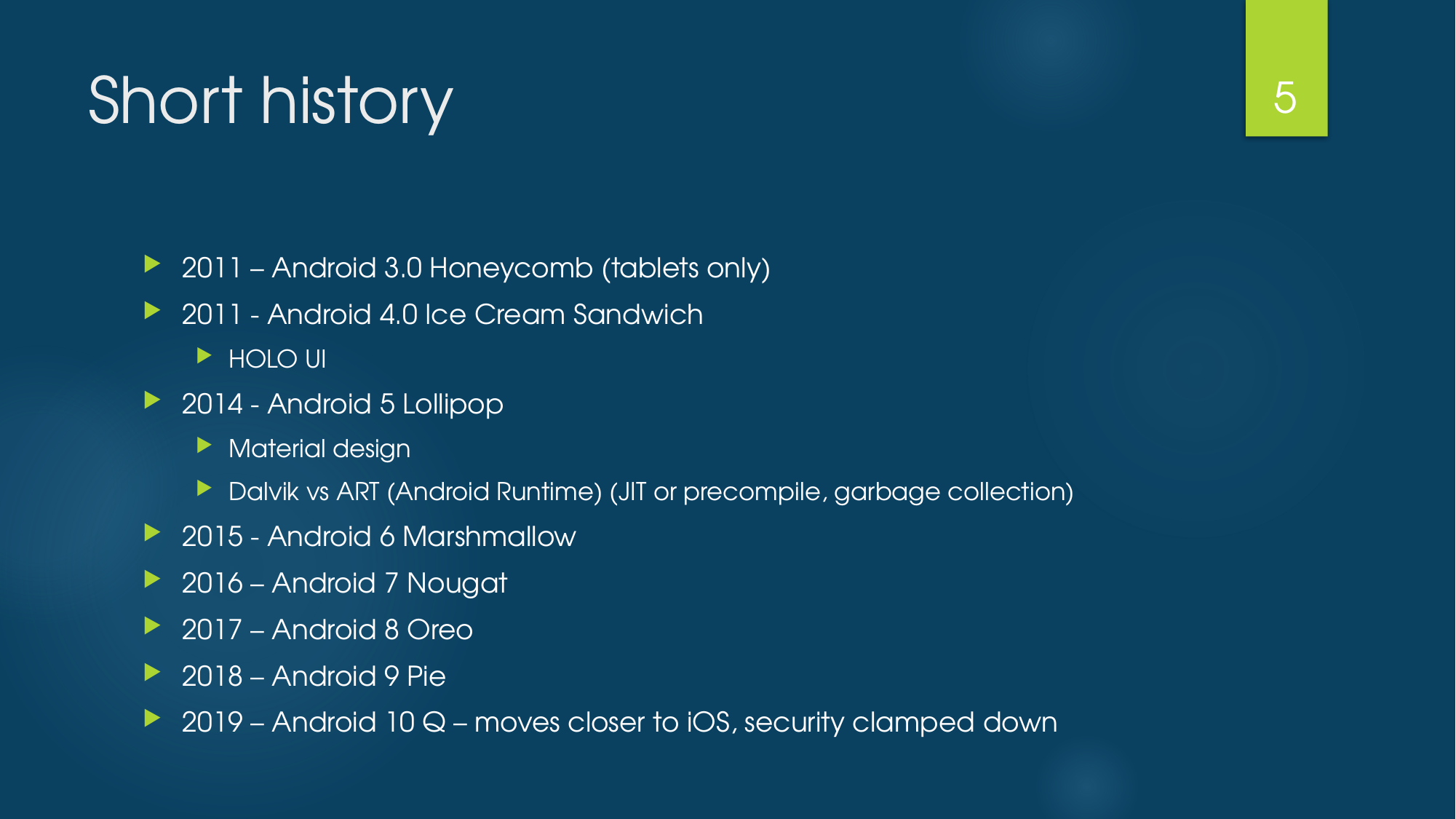

5
# Short history
2011 – Android 3.0 Honeycomb (tablets only)
2011 - Android 4.0 Ice Cream Sandwich
HOLO UI
2014 - Android 5 Lollipop
Material design
Dalvik vs ART (Android Runtime) (JIT or precompile, garbage collection)
2015 - Android 6 Marshmallow
2016 – Android 7 Nougat
2017 – Android 8 Oreo
2018 – Android 9 Pie
2019 – Android 10 Q – moves closer to iOS, security clamped down